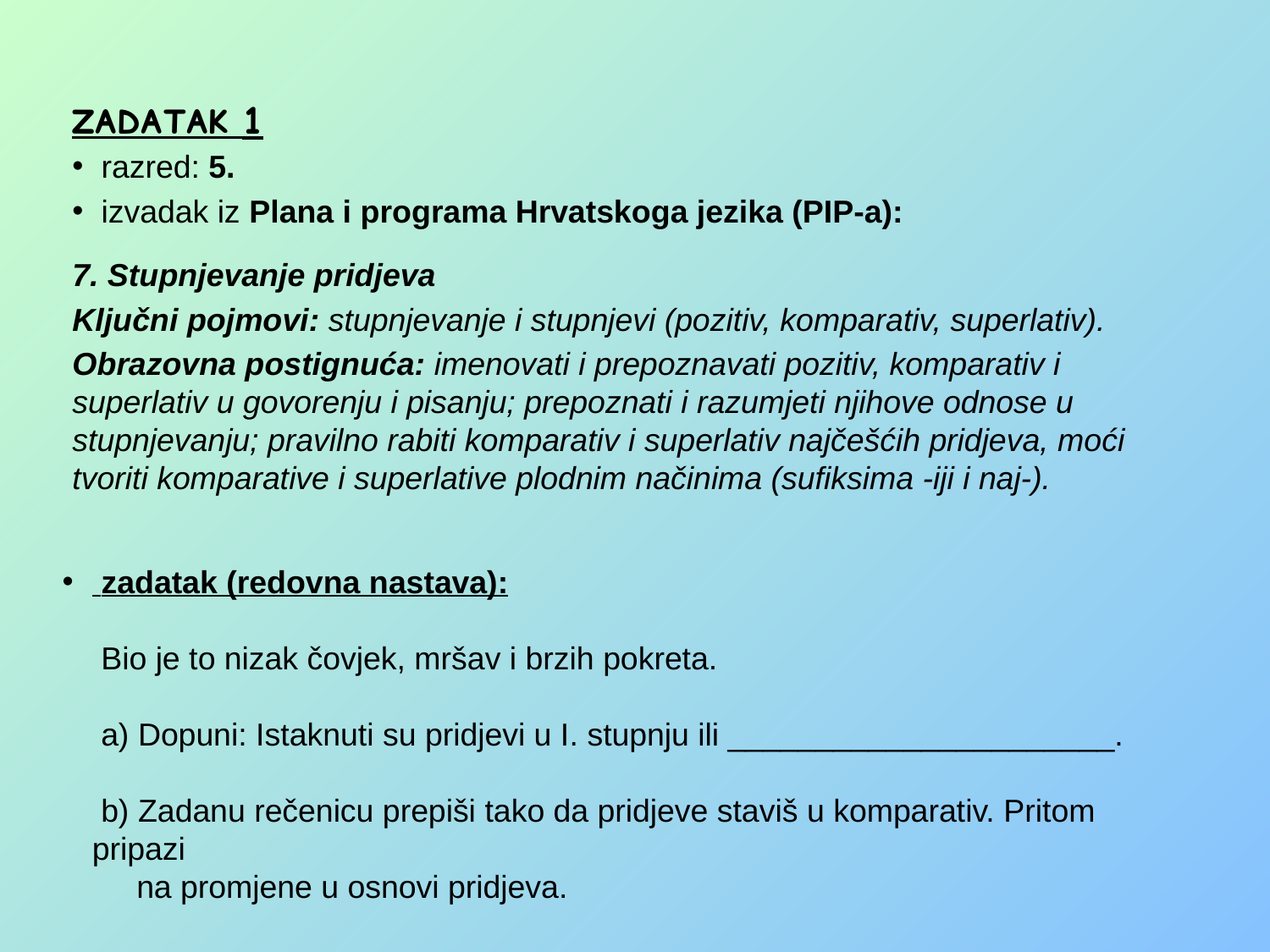

ZADATAK 1
  razred: 5.
  izvadak iz Plana i programa Hrvatskoga jezika (PIP-a):

7. Stupnjevanje pridjeva
Ključni pojmovi: stupnjevanje i stupnjevi (pozitiv, komparativ, superlativ).
Obrazovna postignuća: imenovati i prepoznavati pozitiv, komparativ i superlativ u govorenju i pisanju; prepoznati i razumjeti njihove odnose u stupnjevanju; pravilno rabiti komparativ i superlativ najčešćih pridjeva, moći tvoriti komparative i superlative plodnim načinima (sufiksima -iji i naj-).
# zadatak (redovna nastava):   Bio je to nizak čovjek, mršav i brzih pokreta.   a) Dopuni: Istaknuti su pridjevi u I. stupnju ili ______________________.   b) Zadanu rečenicu prepiši tako da pridjeve staviš u komparativ. Pritom pripazi na promjene u osnovi pridjeva.